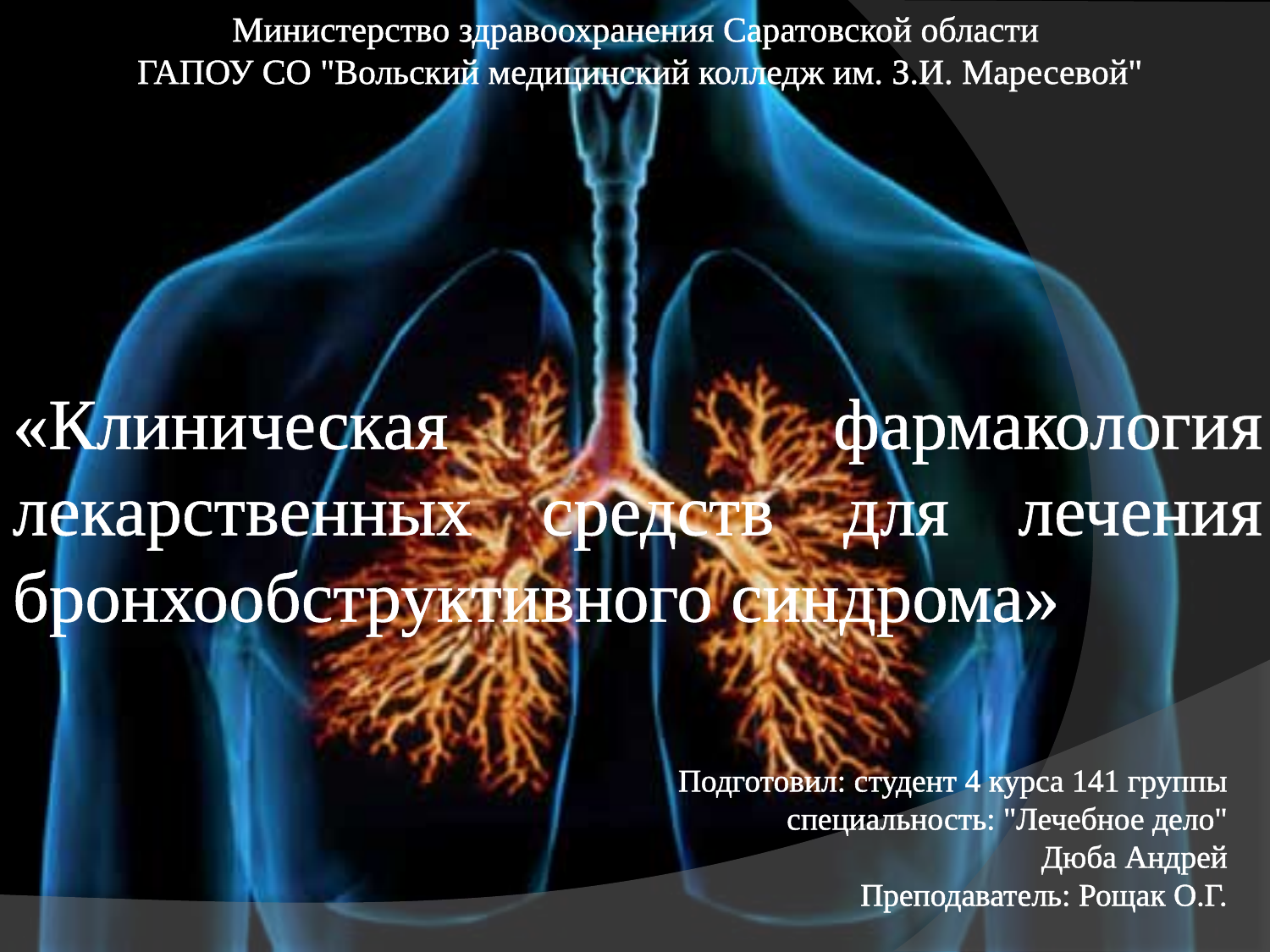

# Министерство здравоохранения Саратовской области ГАПОУ СО "Вольский медицинский колледж им. З.И. Маресевой"
 
«Клиническая фармакология лекарственных средств для лечения бронхообструктивного синдрома»
Подготовил: студент 4 курса 141 группы
специальность: "Лечебное дело"
Дюба Андрей
Преподаватель: Рощак О.Г.